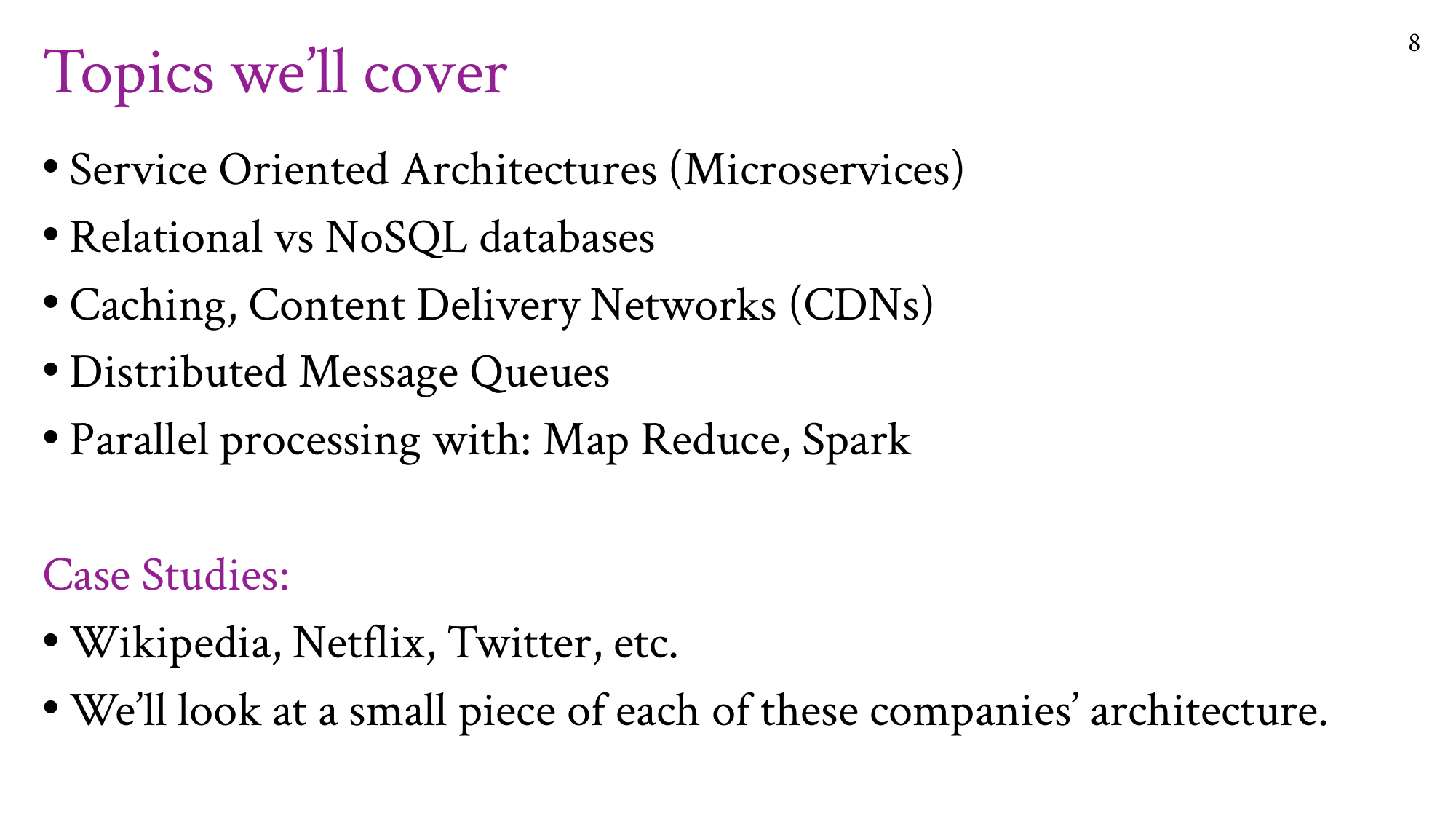

# Topics we’ll cover
Service Oriented Architectures (Microservices)
Relational vs NoSQL databases
Caching, Content Delivery Networks (CDNs)
Distributed Message Queues
Parallel processing with: Map Reduce, Spark

Case Studies:
Wikipedia, Netflix, Twitter, etc.
We’ll look at a small piece of each of these companies’ architecture.